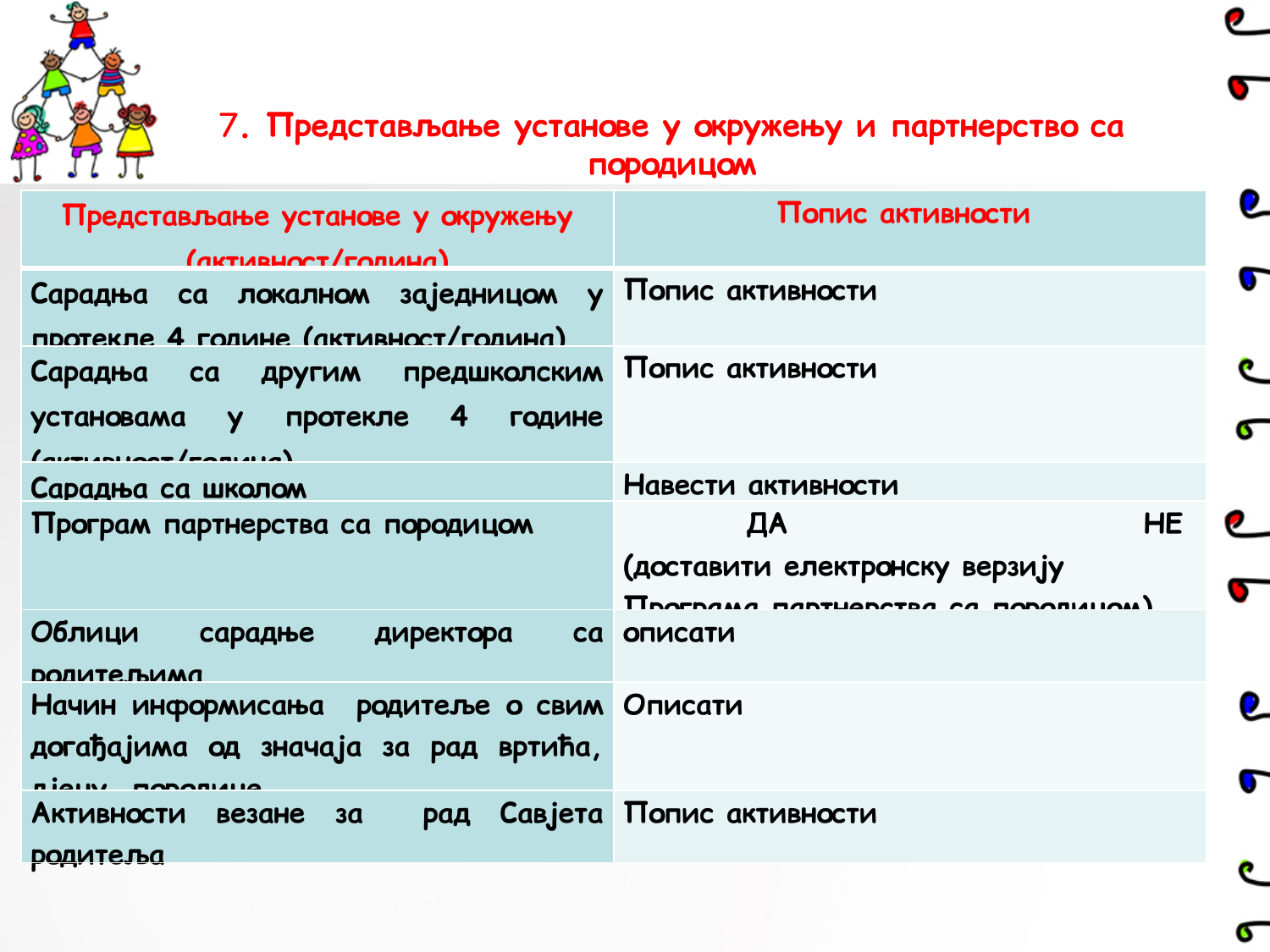

7. Представљање установе у окружењу и партнерство са породицом
| Представљање установе у окружењу (активност/година) | Попис активности |
| --- | --- |
| Сарадња са локалном заједницом у протекле 4 године (активност/година) | Попис активности |
| Сарадња са другим предшколским установама у протекле 4 године (активност/година) | Попис активности |
| Сарадња са школом | Навести активности |
| Програм партнерства са породицом | ДА НЕ (доставити електронску верзију Програма партнерства са породицом) |
| Облици сарадње директора са родитељима | описати |
| Начин информисања родитеље о свим догађајима од значаја за рад вртића, дјецу, породице | Описати |
| Активности везане за рад Савјета родитеља | Попис активности |